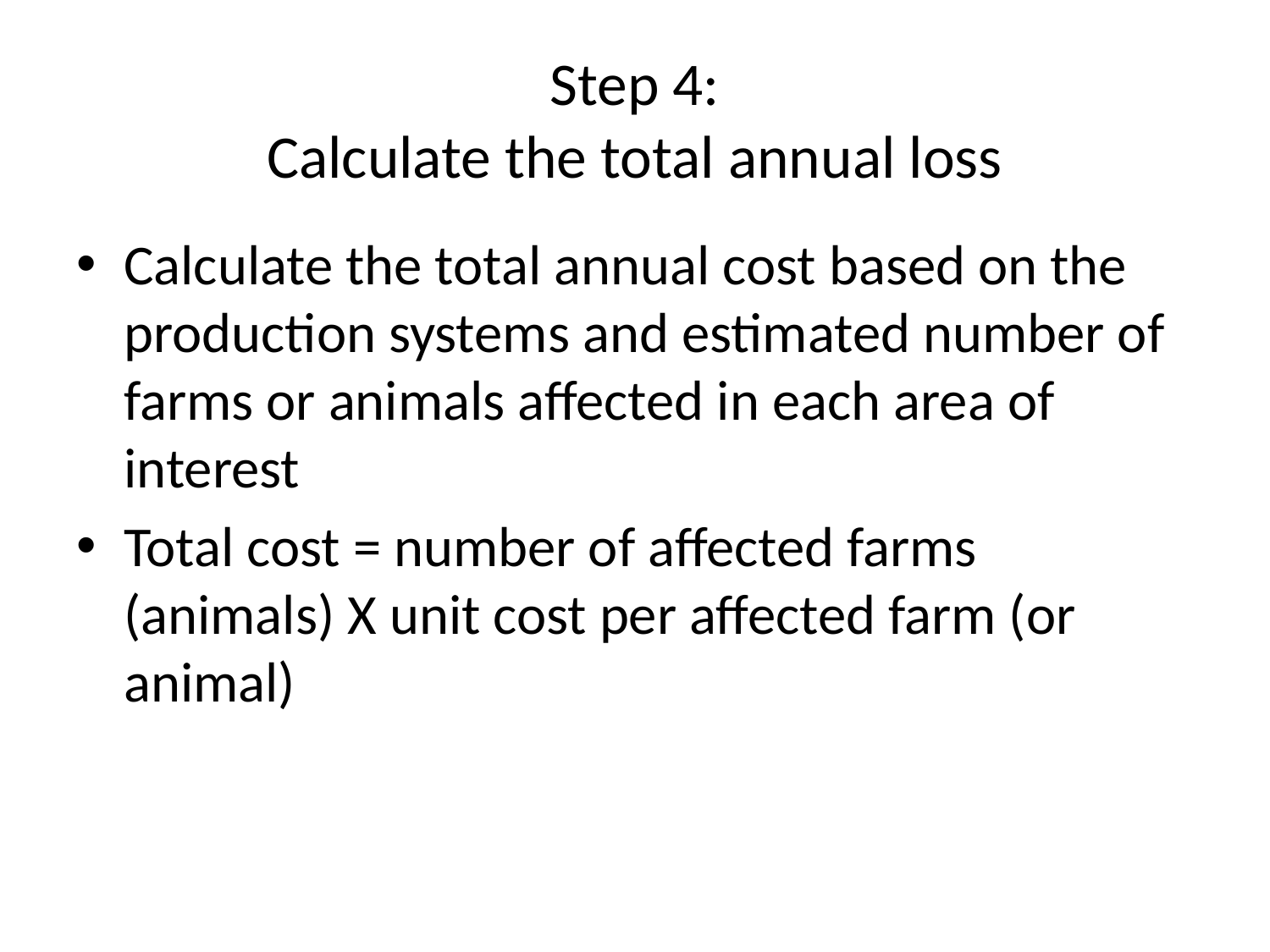

# Step 4: Calculate the total annual loss
Calculate the total annual cost based on the production systems and estimated number of farms or animals affected in each area of interest
Total cost = number of affected farms (animals) X unit cost per affected farm (or animal)